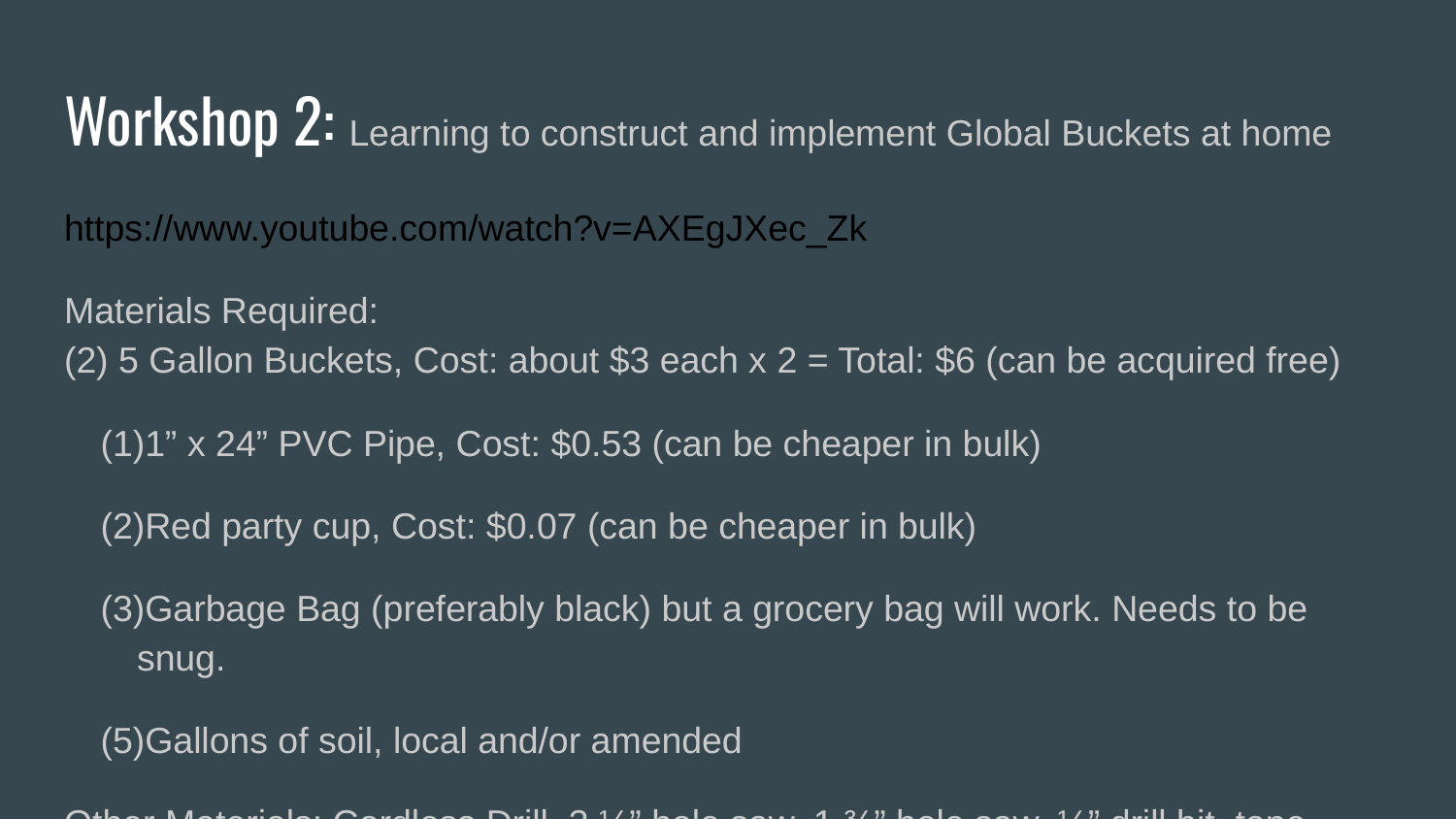

# Workshop 2: Learning to construct and implement Global Buckets at home

https://www.youtube.com/watch?v=AXEgJXec_Zk
Materials Required:
(2) 5 Gallon Buckets, Cost: about $3 each x 2 = Total: $6 (can be acquired free)
1” x 24” PVC Pipe, Cost: $0.53 (can be cheaper in bulk)
Red party cup, Cost: $0.07 (can be cheaper in bulk)
Garbage Bag (preferably black) but a grocery bag will work. Needs to be snug.
Gallons of soil, local and/or amended
Other Materials: Cordless Drill, 3 ½” hole saw, 1 ⅜” hole saw, ¼” drill bit, tape measure, saw.
Bottom line: Cost is $.60 cents per bucket to ~$7 depending on source of materials.